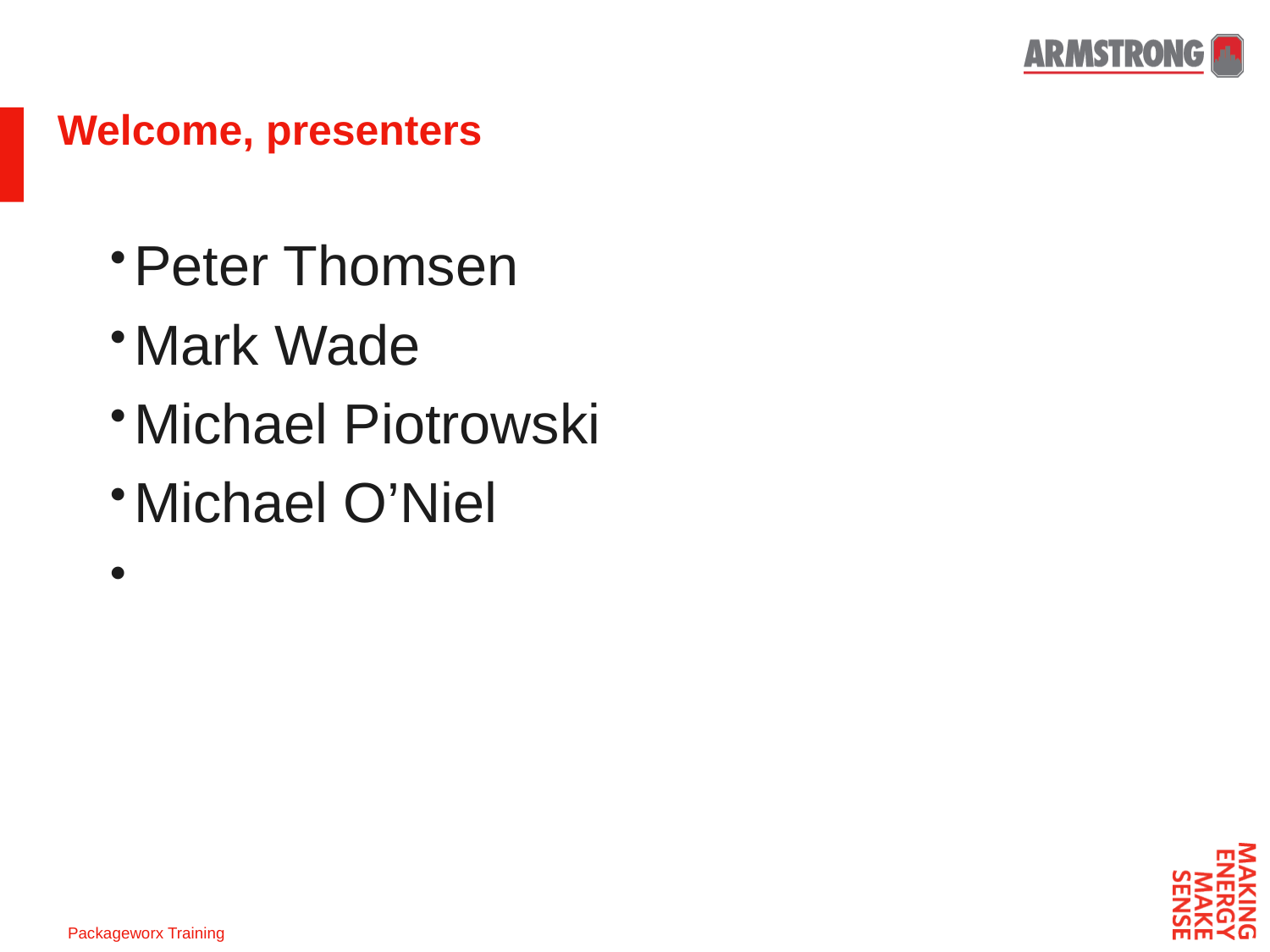

# Welcome, presenters
Peter Thomsen
Mark Wade
Michael Piotrowski
Michael O’Niel